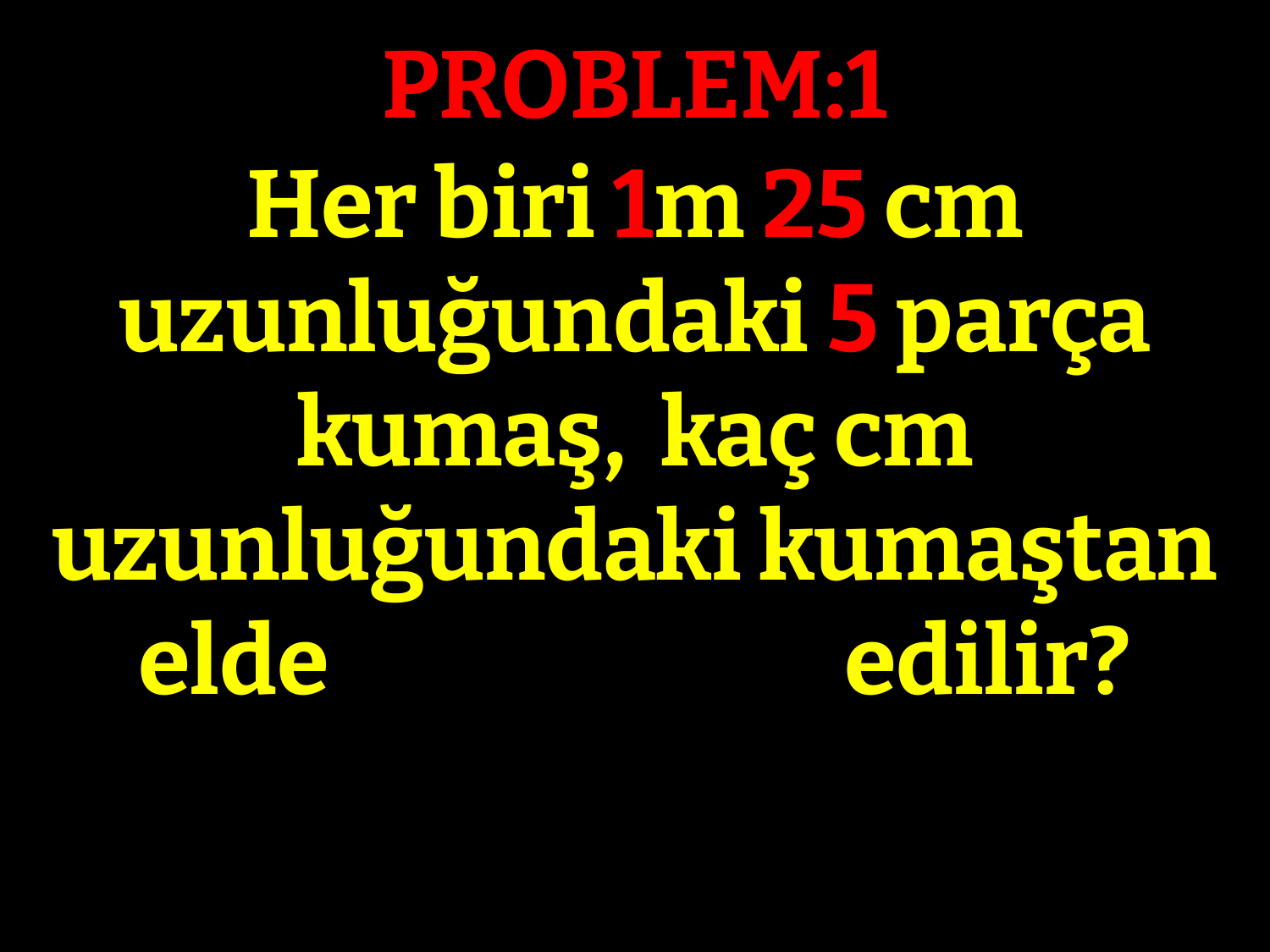

PROBLEM:1
Her biri 1m 25 cm uzunluğundaki 5 parça kumaş,  kaç cm uzunluğundaki kumaştan elde                              edilir?
#